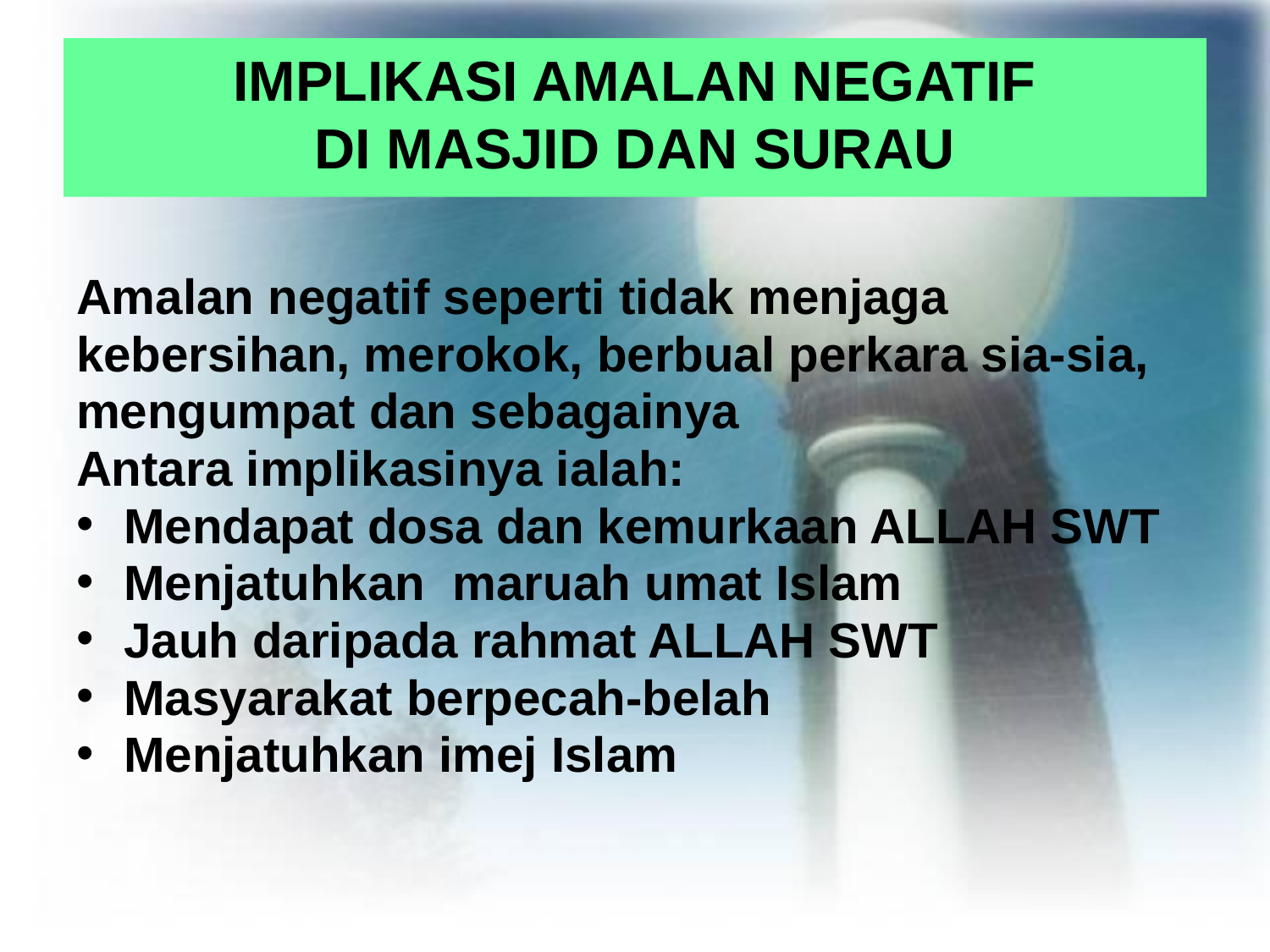

# IMPLIKASI AMALAN NEGATIF DI MASJID DAN SURAU

Amalan negatif seperti tidak menjaga
kebersihan, merokok, berbual perkara sia-sia,
mengumpat dan sebagainya
Antara implikasinya ialah:
Mendapat dosa dan kemurkaan ALLAH SWT
Menjatuhkan  maruah umat Islam
Jauh daripada rahmat ALLAH SWT
Masyarakat berpecah-belah
Menjatuhkan imej Islam